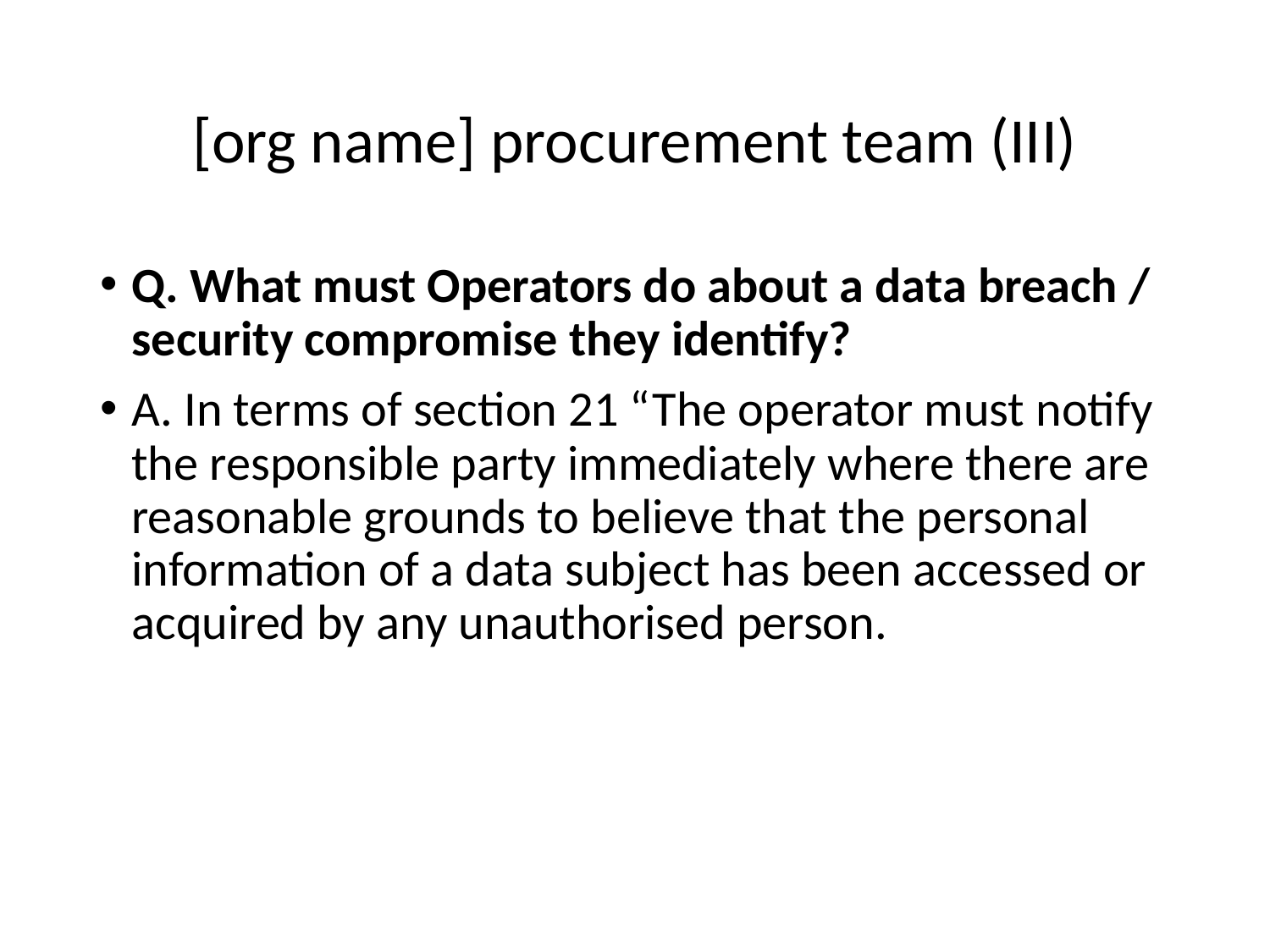

# [org name] procurement team (III)
Q. What must Operators do about a data breach / security compromise they identify?
A. In terms of section 21 “The operator must notify the responsible party immediately where there are reasonable grounds to believe that the personal information of a data subject has been accessed or acquired by any unauthorised person.